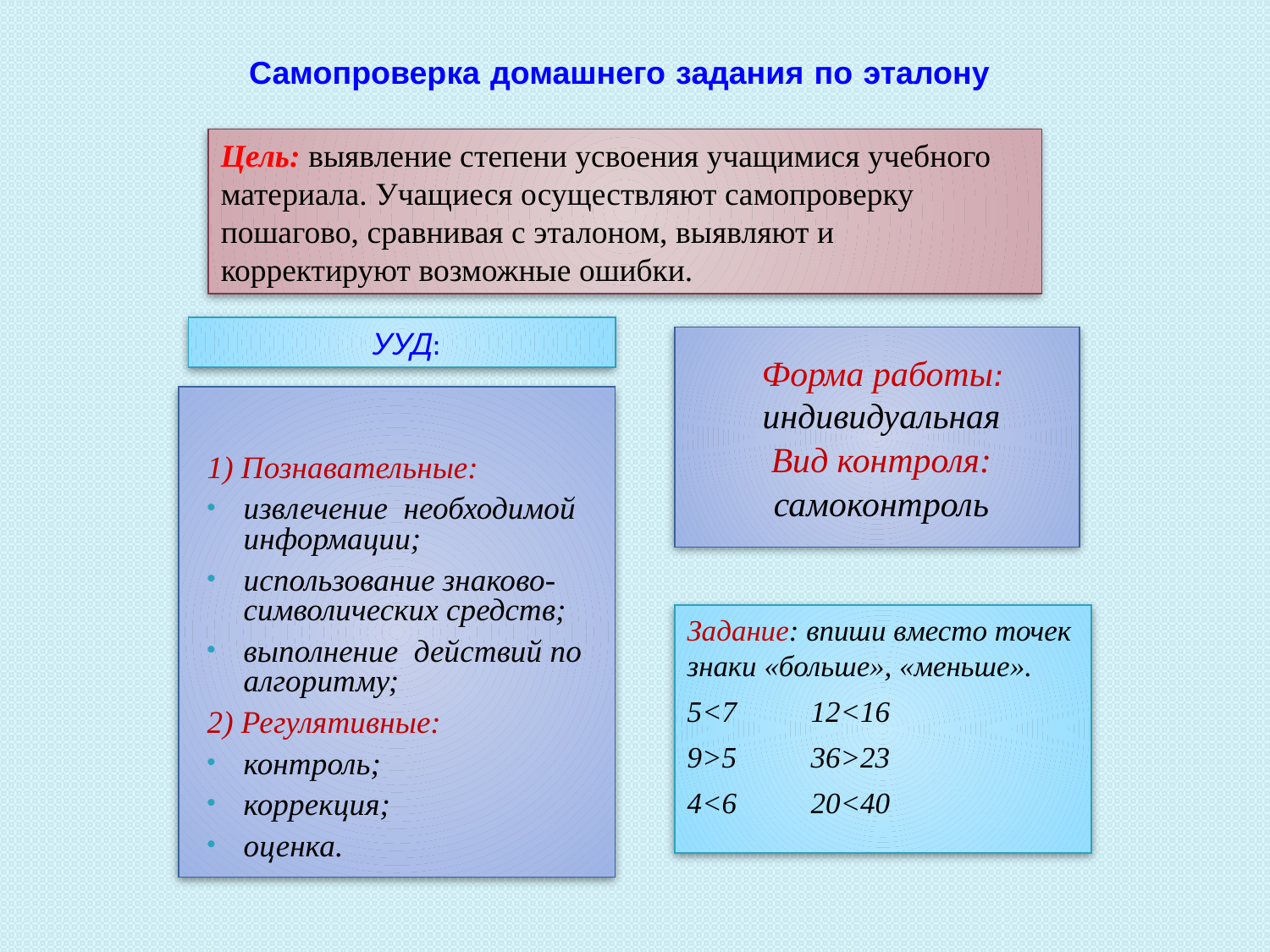

# Самопроверка домашнего задания по эталону
Цель: выявление степени усвоения учащимися учебного материала. Учащиеся осуществляют самопроверку пошагово, сравнивая с эталоном, выявляют и корректируют возможные ошибки.
УУД:
Форма работы: индивидуальная
Вид контроля:
самоконтроль

1) Познавательные:
извлечение  необходимой информации;
использование знаково- символических средств;
выполнение  действий по алгоритму;
2) Регулятивные:
контроль;
коррекция;
оценка.

Задание: впиши вместо точек знаки «больше», «меньше».
5<7          12<16
9>5          36>23
4<6          20<40